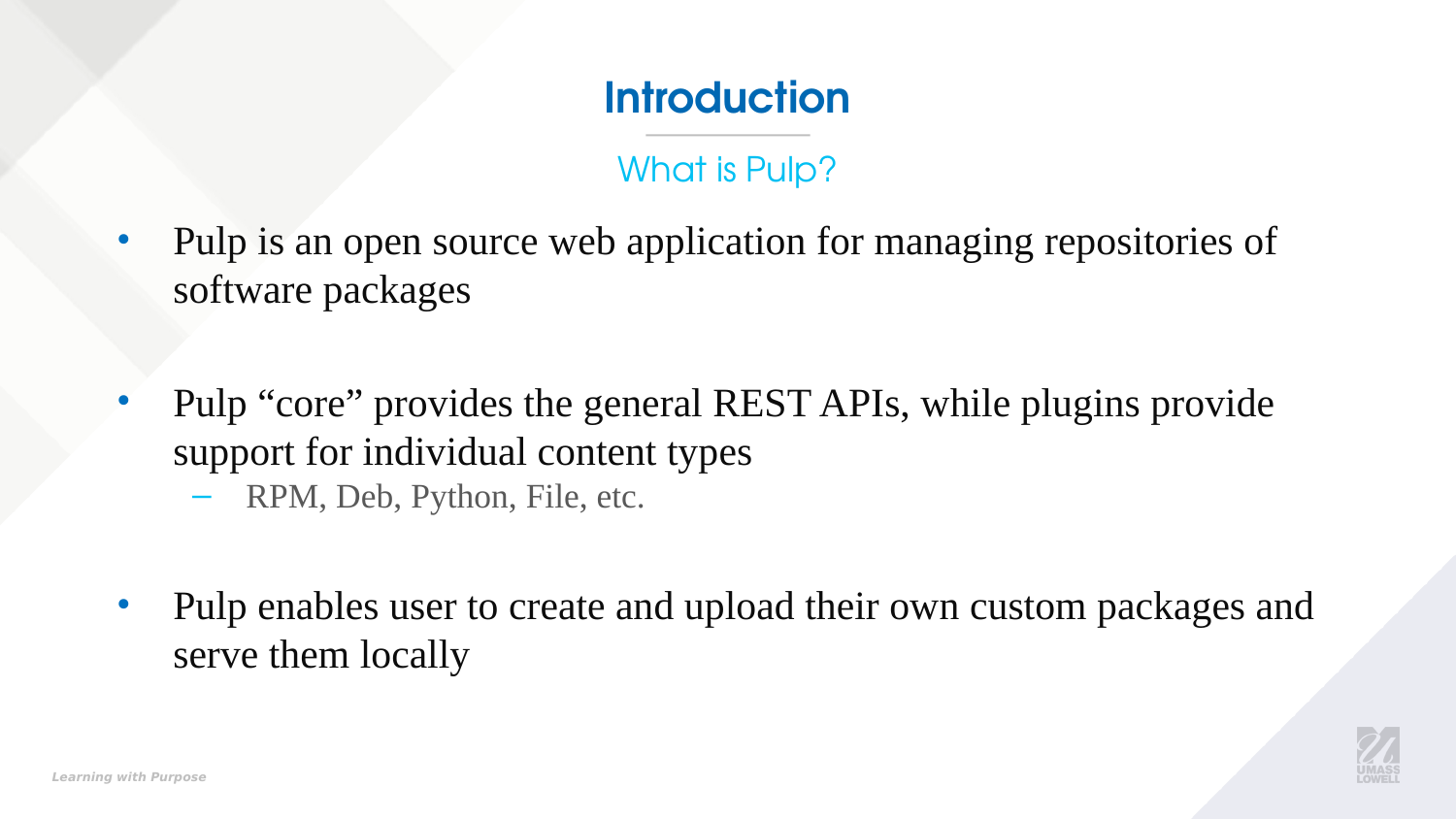

# Introduction
What is Pulp?
Pulp is an open source web application for managing repositories of software packages

Pulp “core” provides the general REST APIs, while plugins provide support for individual content types
RPM, Deb, Python, File, etc.

Pulp enables user to create and upload their own custom packages and serve them locally